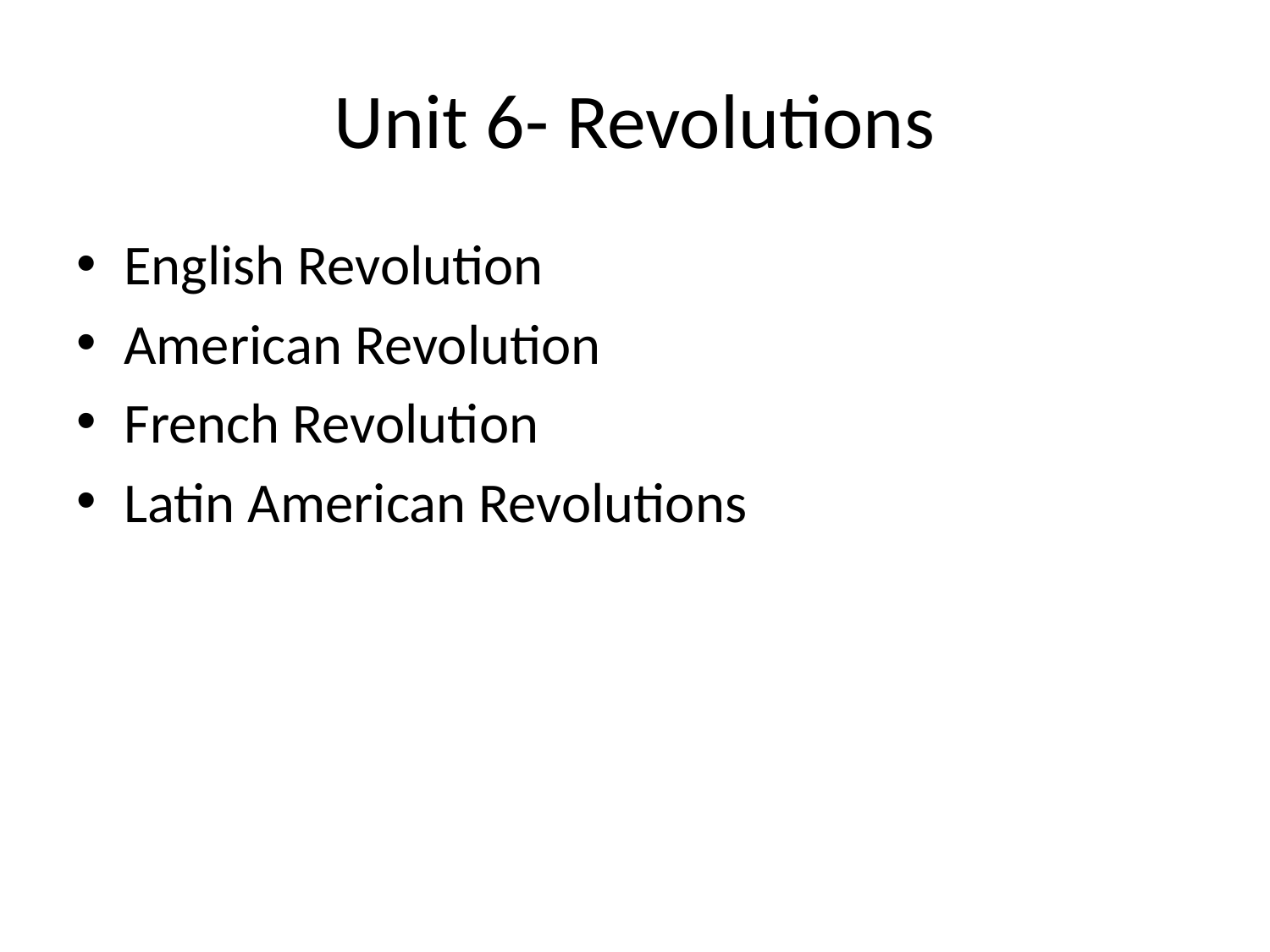

# Unit 6- Revolutions
English Revolution
American Revolution
French Revolution
Latin American Revolutions